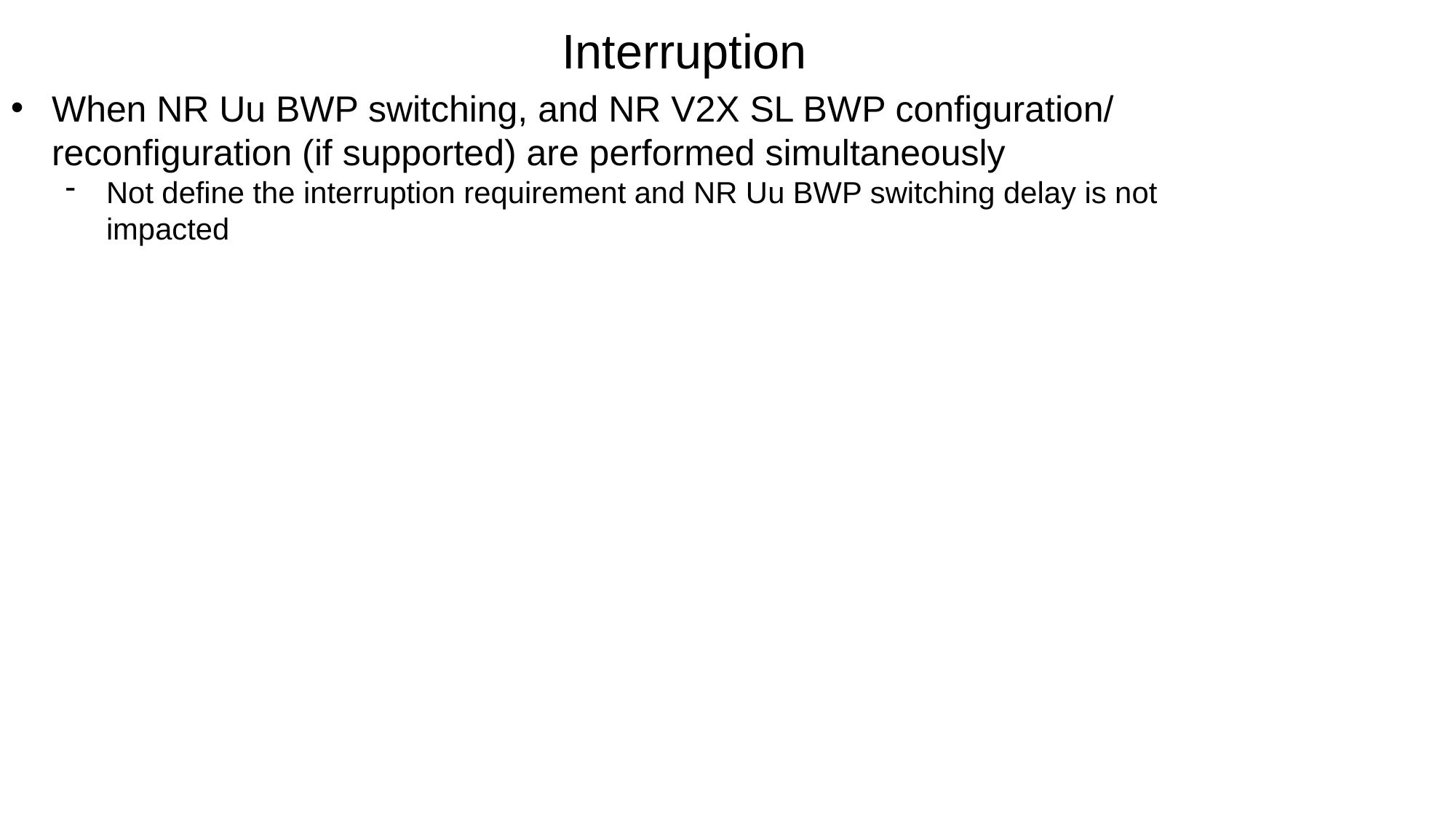

Interruption
When NR Uu BWP switching, and NR V2X SL BWP configuration/ reconfiguration (if supported) are performed simultaneously
Not define the interruption requirement and NR Uu BWP switching delay is not impacted